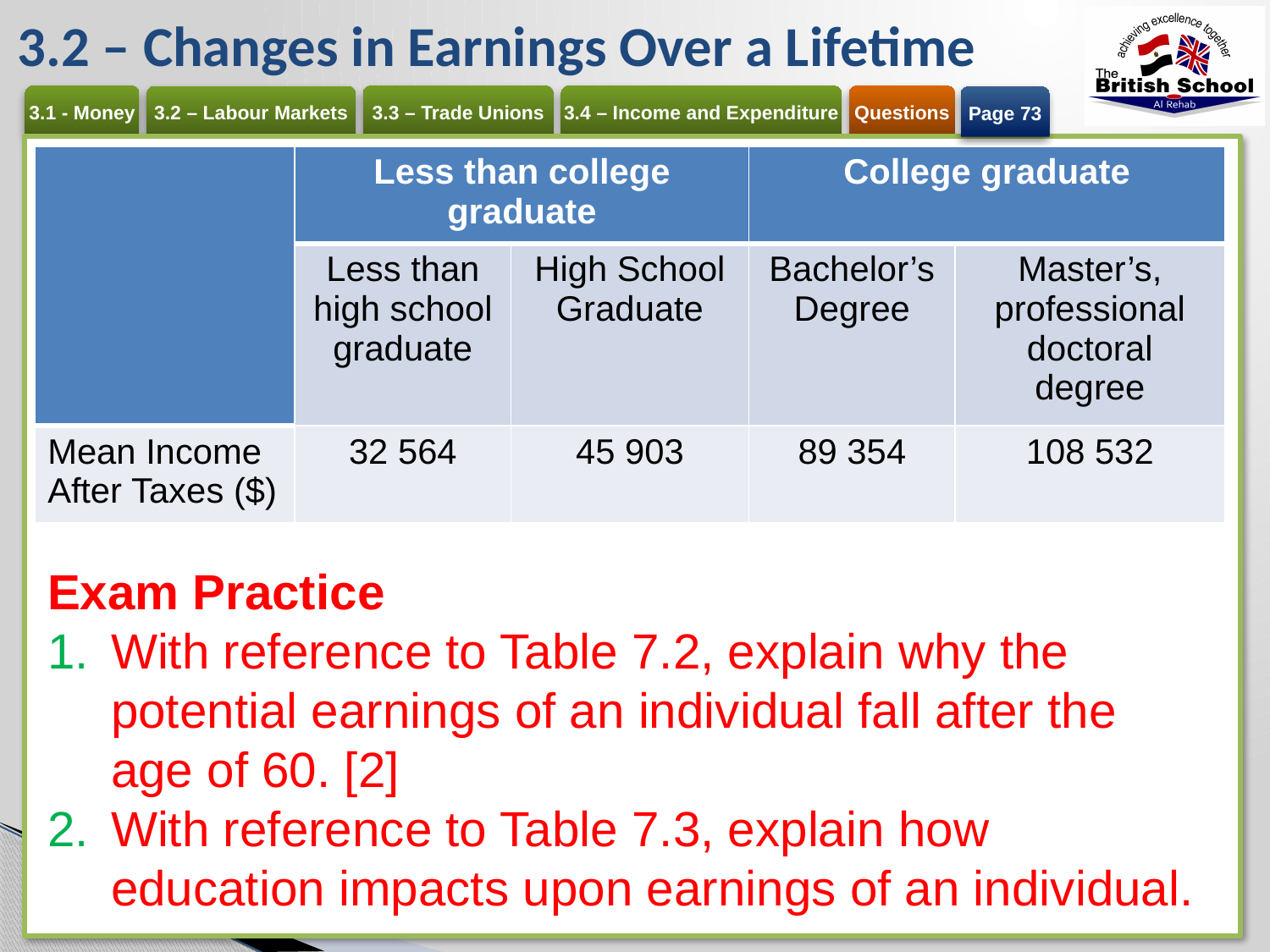

# 3.2 – Changes in Earnings Over a Lifetime
Page 73
|  | Less than college graduate |  | College graduate |  |
| --- | --- | --- | --- | --- |
|  | Less than high school graduate | High School Graduate | Bachelor’s Degree | Master’s, professional doctoral degree |
| Mean Income After Taxes ($) | 32 564 | 45 903 | 89 354 | 108 532 |
Exam Practice
With reference to Table 7.2, explain why the potential earnings of an individual fall after the age of 60. [2]
With reference to Table 7.3, explain how education impacts upon earnings of an individual.